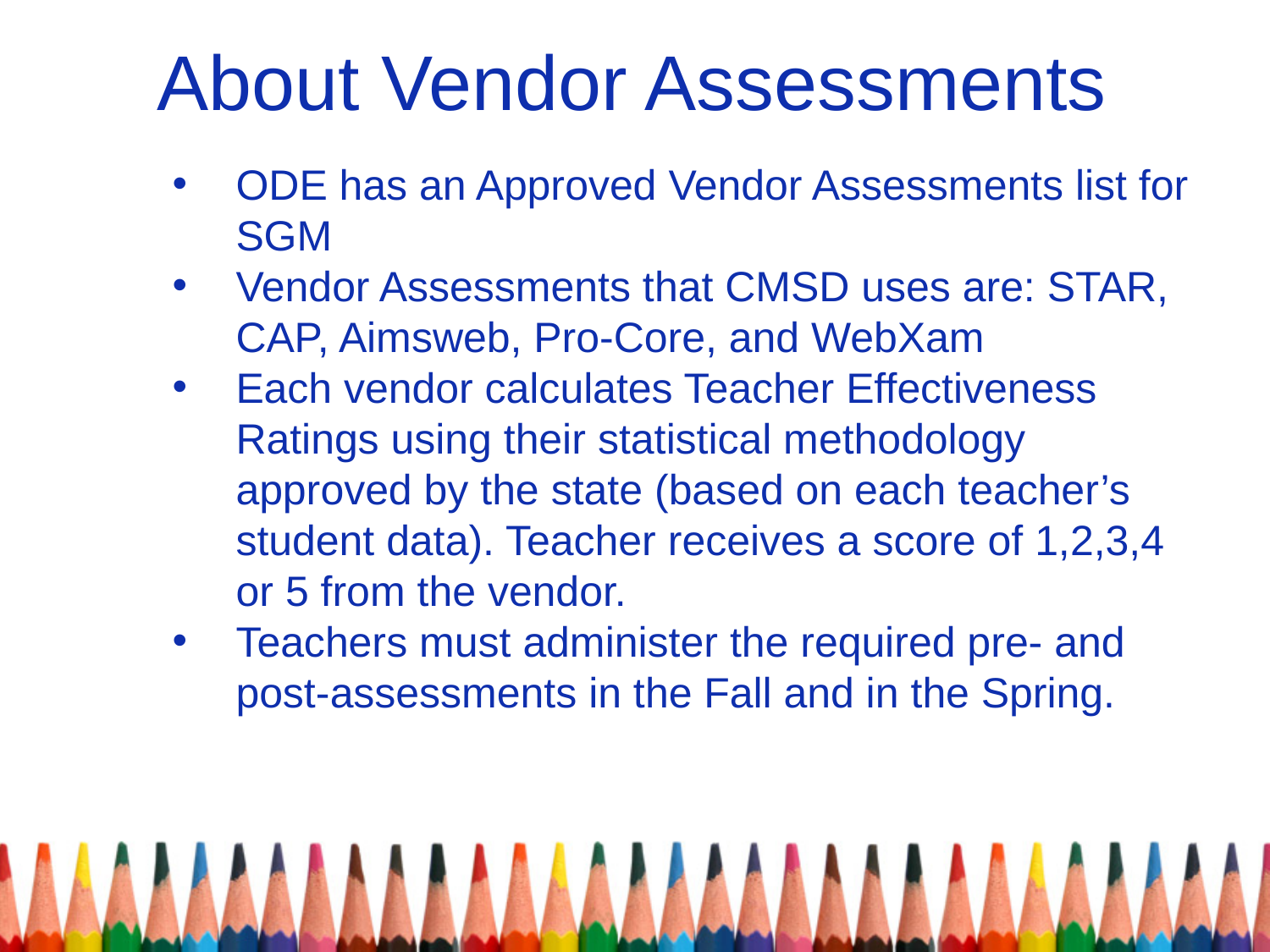

# About Vendor Assessments
ODE has an Approved Vendor Assessments list for SGM
Vendor Assessments that CMSD uses are: STAR, CAP, Aimsweb, Pro-Core, and WebXam
Each vendor calculates Teacher Effectiveness Ratings using their statistical methodology approved by the state (based on each teacher’s student data). Teacher receives a score of 1,2,3,4 or 5 from the vendor.
Teachers must administer the required pre- and post-assessments in the Fall and in the Spring.